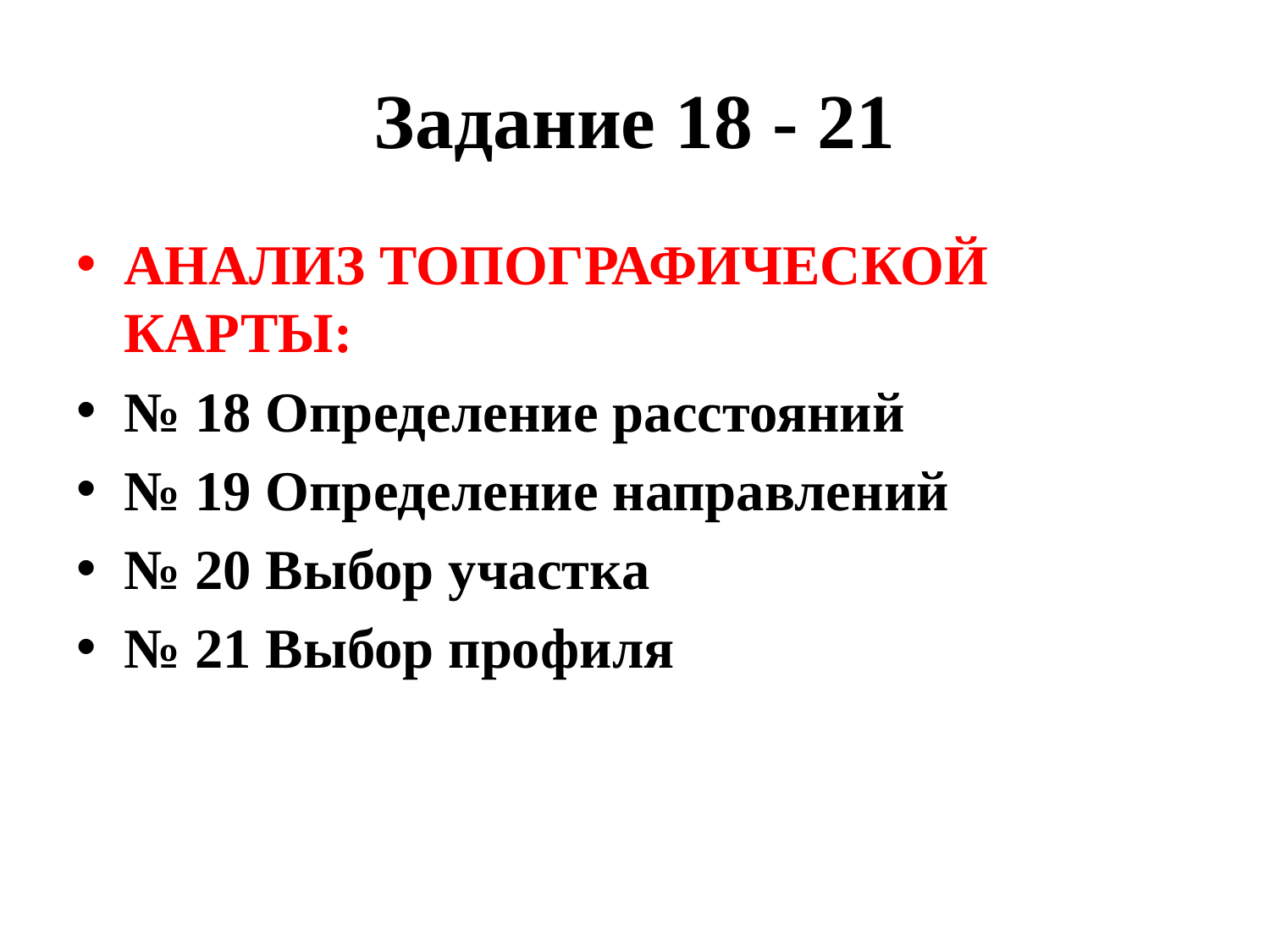

# Задание 18 - 21
АНАЛИЗ ТОПОГРАФИЧЕСКОЙ КАРТЫ:
№ 18 Определение расстояний
№ 19 Определение направлений
№ 20 Выбор участка
№ 21 Выбор профиля